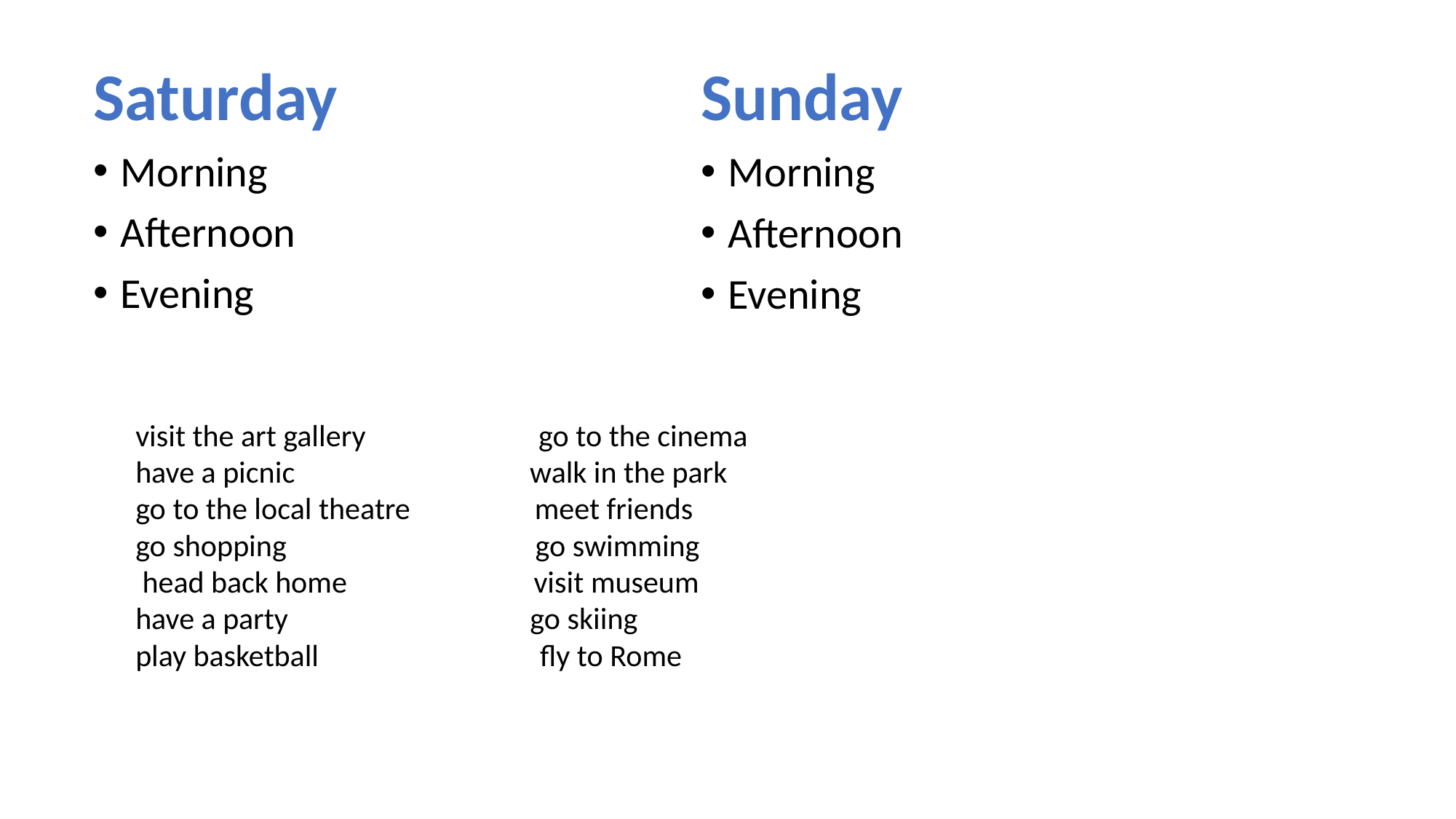

Saturday
Morning
Afternoon
Evening
Sunday
Morning
Afternoon
Evening

# visit the art gallery                         go to the cinema have a picnic                                  walk in the park go to the local theatre                  meet friends go shopping                                    go swimming head back home                           visit museum have a party                                   go skiing play basketball                                fly to Rome